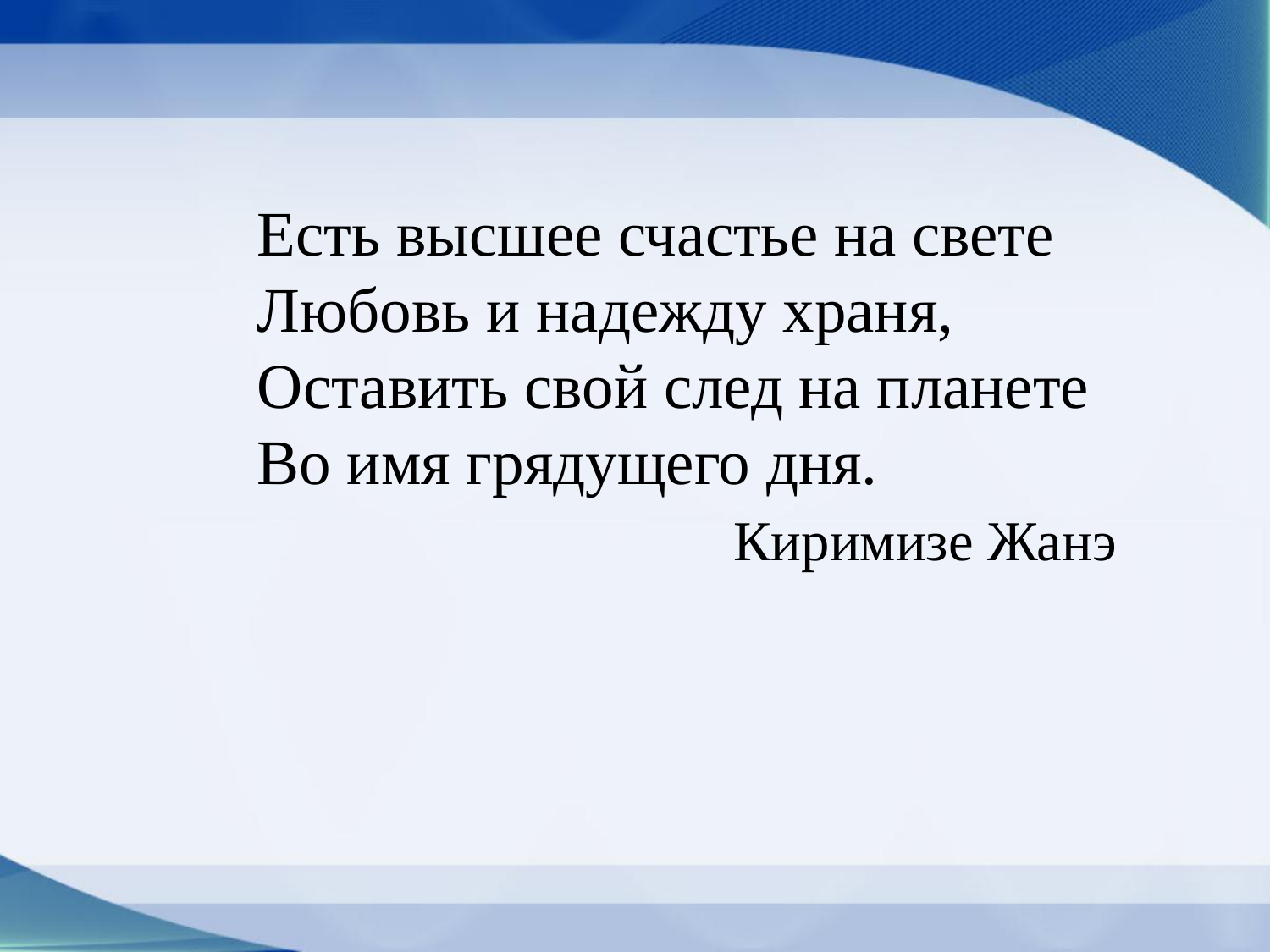

Есть высшее счастье на свете
Любовь и надежду храня,
Оставить свой след на планете
Во имя грядущего дня.
                              Киримизе Жанэ